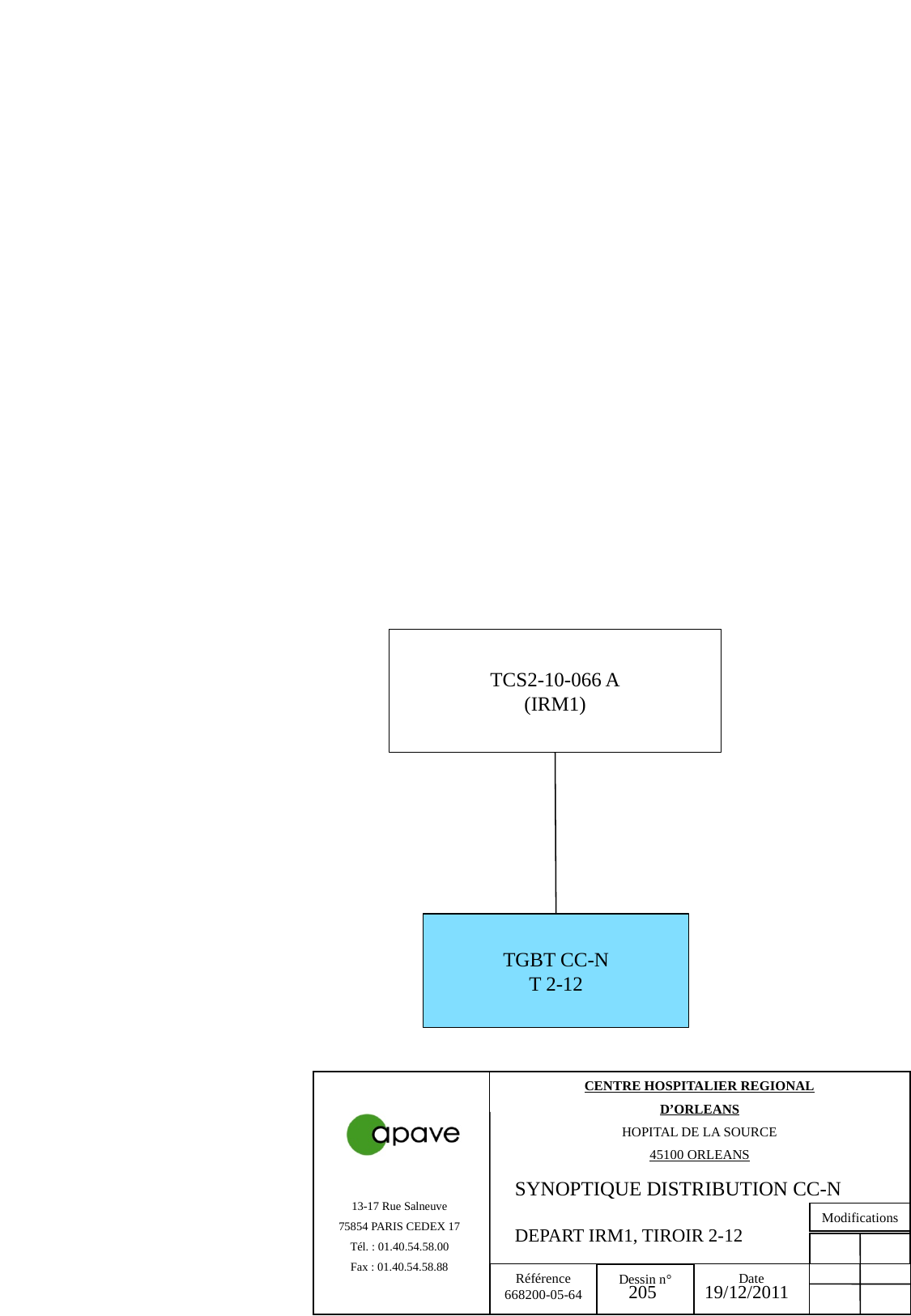

TCS2-10-066 A
(IRM1)
TGBT CC-N
T 2-12
SYNOPTIQUE DISTRIBUTION CC-N
DEPART IRM1, TIROIR 2-12
205
19/12/2011